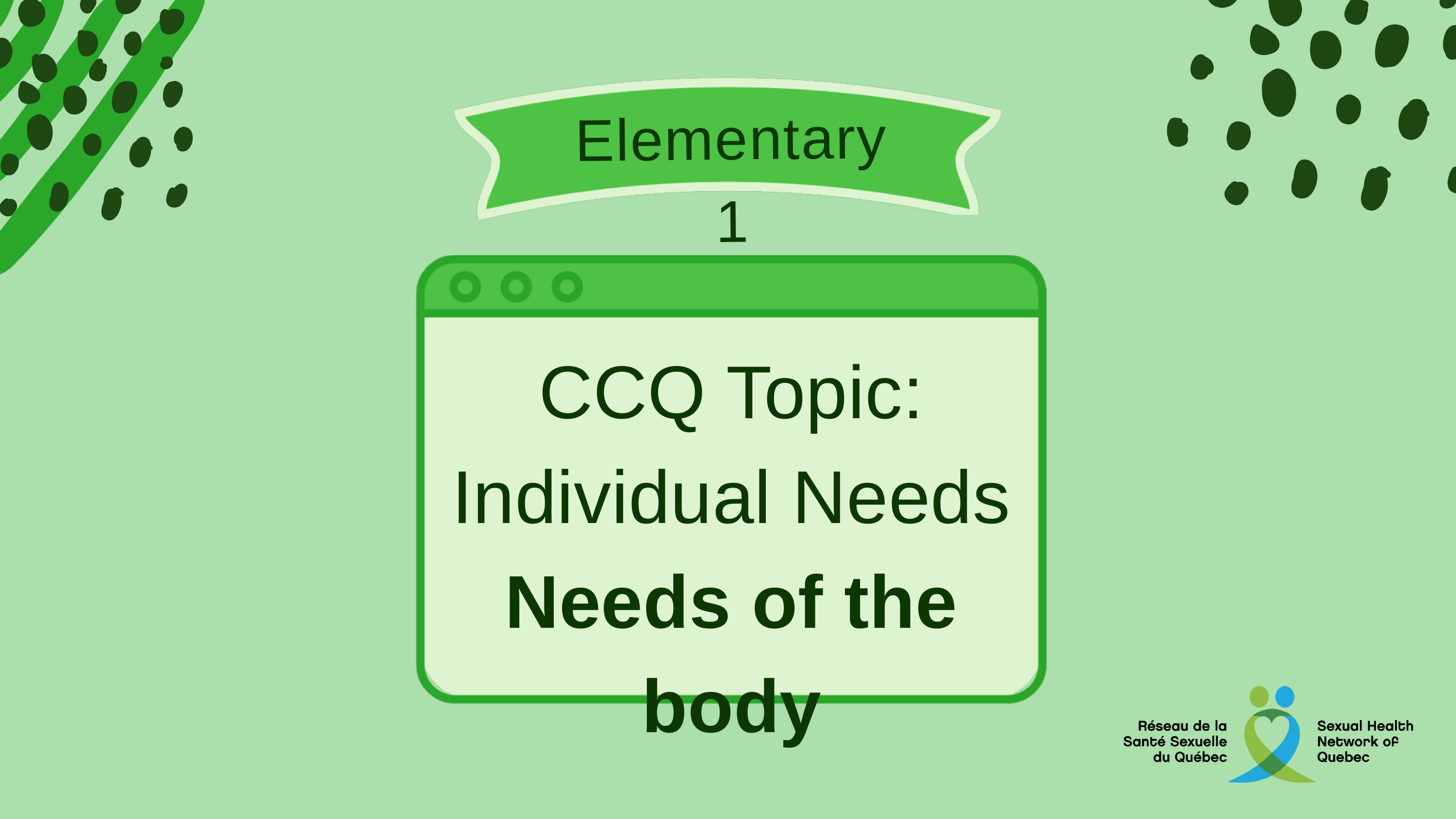

Elementary 1

CCQ Topic:
Individual Needs
Needs of the body